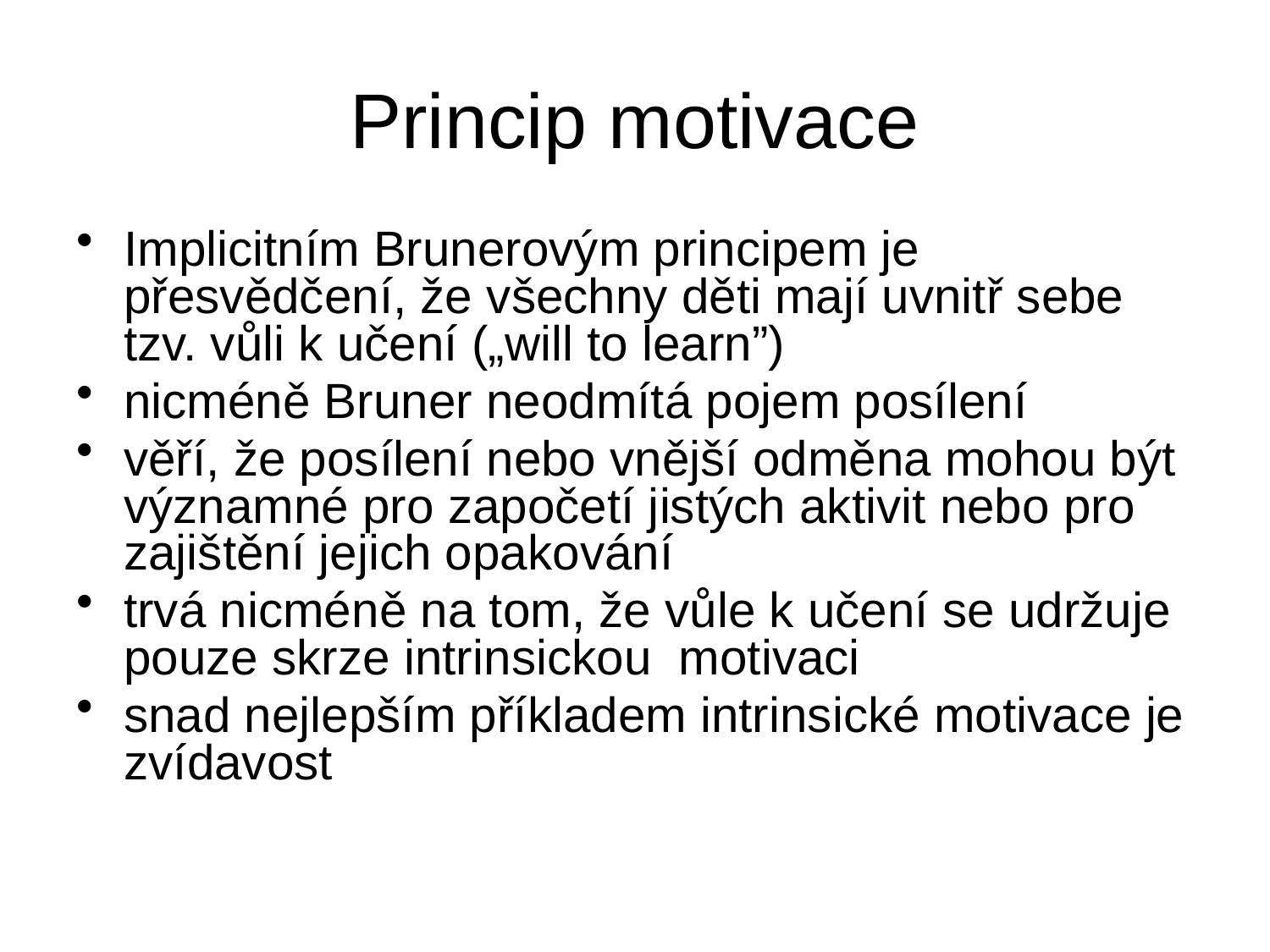

# Princip motivace
Implicitním Brunerovým principem je přesvědčení, že všechny děti mají uvnitř sebe tzv. vůli k učení („will to learn”)
nicméně Bruner neodmítá pojem posílení
věří, že posílení nebo vnější odměna mohou být významné pro započetí jistých aktivit nebo pro zajištění jejich opakování
trvá nicméně na tom, že vůle k učení se udržuje pouze skrze intrinsickou  motivaci
snad nejlepším příkladem intrinsické motivace je zvídavost